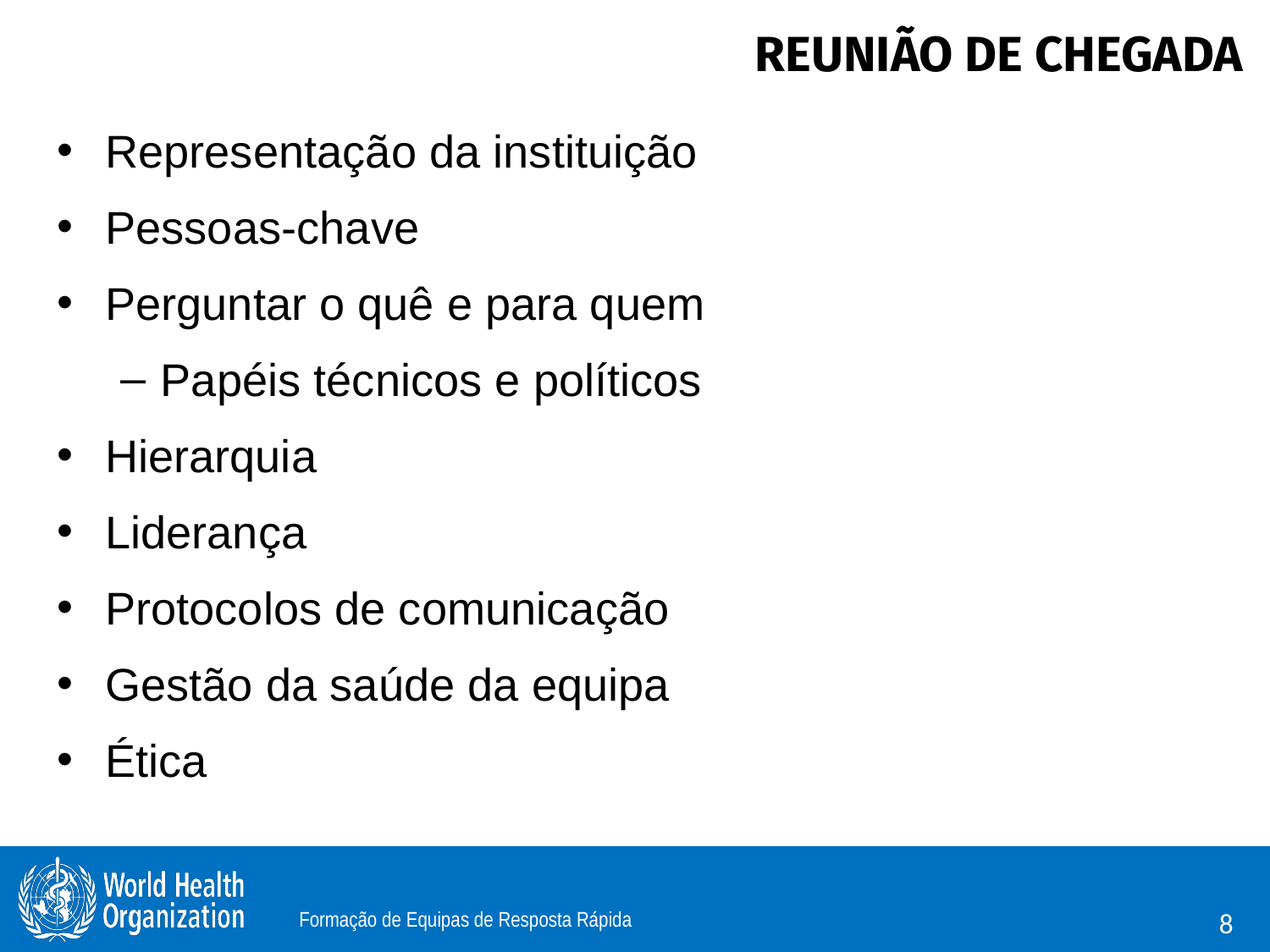

REUNIÃO DE CHEGADA
Representação da instituição
Pessoas-chave
Perguntar o quê e para quem
Papéis técnicos e políticos
Hierarquia
Liderança
Protocolos de comunicação
Gestão da saúde da equipa
Ética